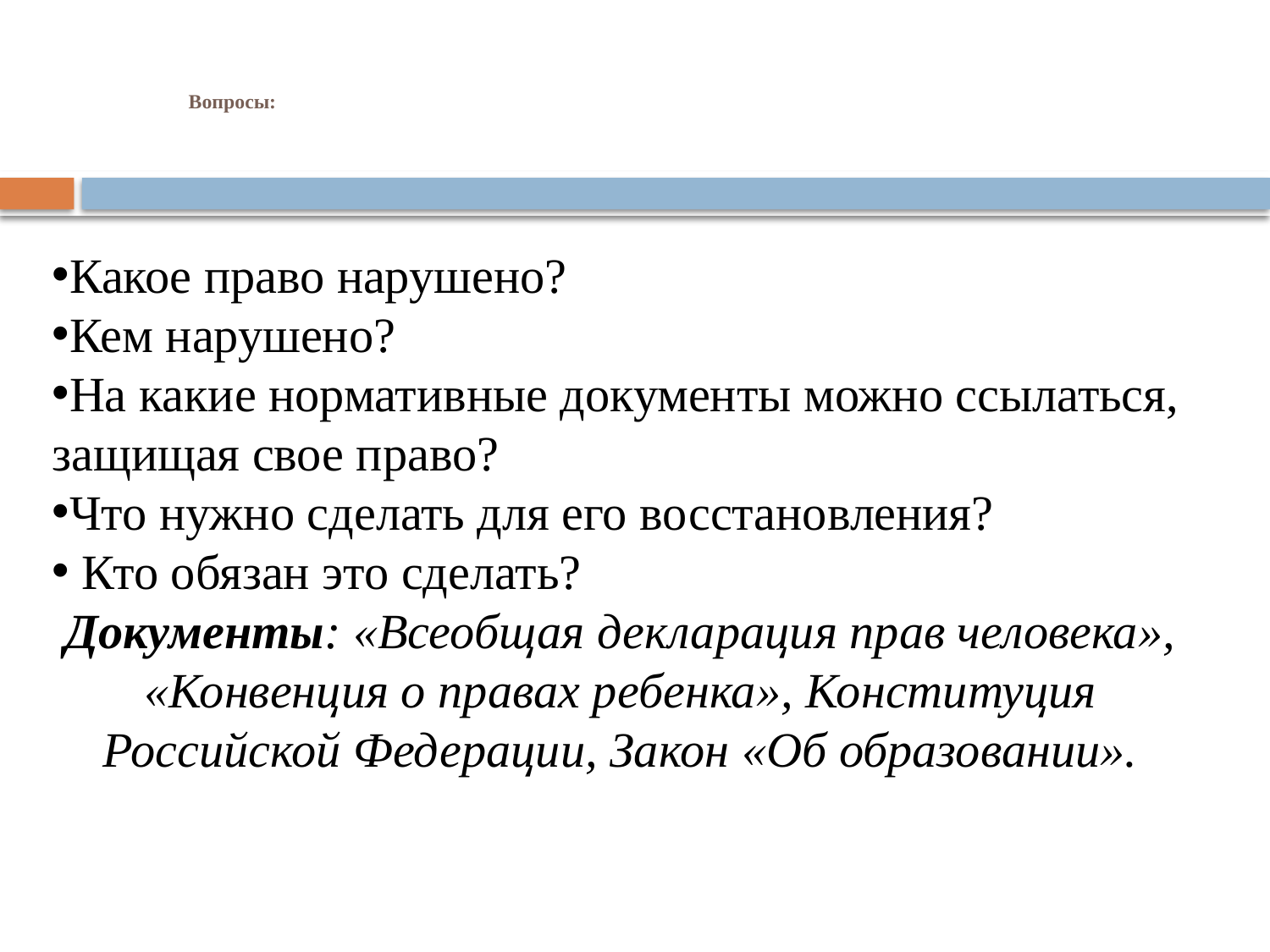

# Вопросы:
Какое право нарушено?
Кем нарушено?
На какие нормативные документы можно ссылаться, защищая свое право?
Что нужно сделать для его восстановления?
 Кто обязан это сделать?
Документы: «Всеобщая декларация прав человека», «Конвенция о правах ребенка», Конституция Российской Федерации, Закон «Об образовании».